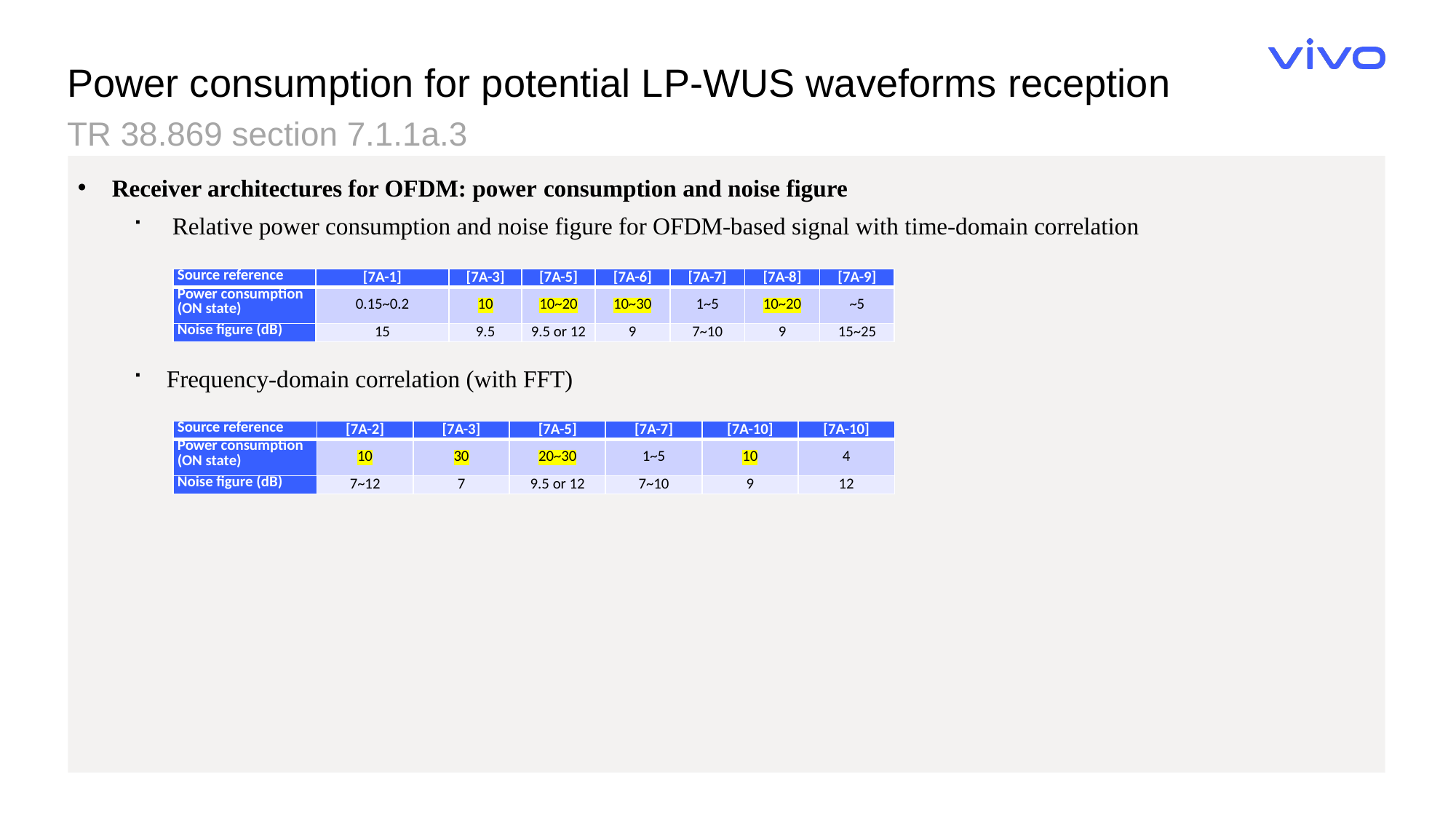

Power consumption for potential LP-WUS waveforms reception
TR 38.869 section 7.1.1a.3
Receiver architectures for OFDM: power consumption and noise figure
 Relative power consumption and noise figure for OFDM-based signal with time-domain correlation

Frequency-domain correlation (with FFT)

| Source reference | [7A-1] | [7A-3] | [7A-5] | [7A-6] | [7A-7] | [7A-8] | [7A-9] |
| --- | --- | --- | --- | --- | --- | --- | --- |
| Power consumption (ON state) | 0.15~0.2 | 10 | 10~20 | 10~30 | 1~5 | 10~20 | ~5 |
| Noise figure (dB) | 15 | 9.5 | 9.5 or 12 | 9 | 7~10 | 9 | 15~25 |
| Source reference | [7A-2] | [7A-3] | [7A-5] | [7A-7] | [7A-10] | [7A-10] |
| --- | --- | --- | --- | --- | --- | --- |
| Power consumption (ON state) | 10 | 30 | 20~30 | 1~5 | 10 | 4 |
| Noise figure (dB) | 7~12 | 7 | 9.5 or 12 | 7~10 | 9 | 12 |